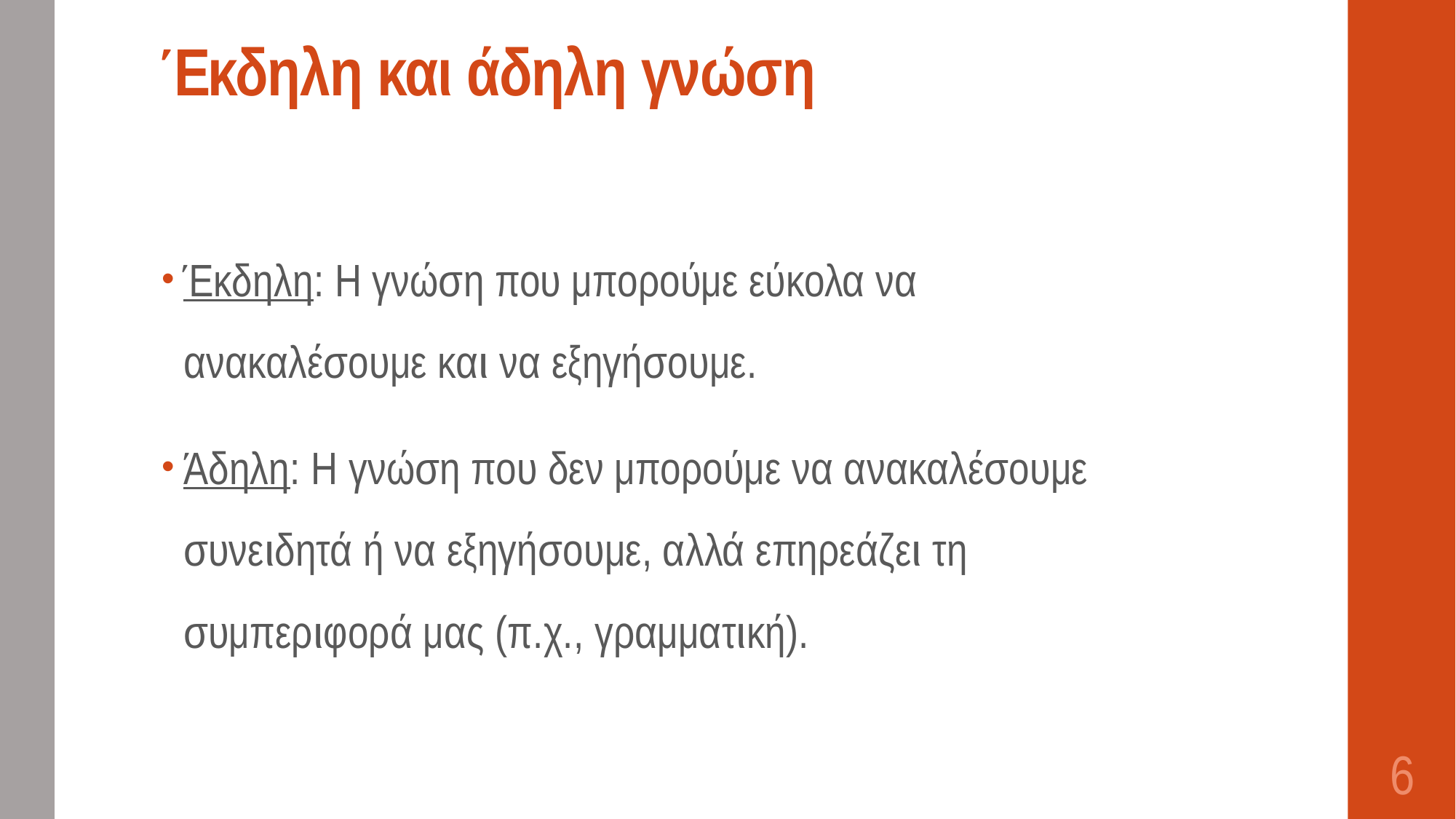

# Έκδηλη και άδηλη γνώση
Έκδηλη: Η γνώση που μπορούμε εύκολα να ανακαλέσουμε και να εξηγήσουμε.
Άδηλη: Η γνώση που δεν μπορούμε να ανακαλέσουμε συνειδητά ή να εξηγήσουμε, αλλά επηρεάζει τη συμπεριφορά μας (π.χ., γραμματική).
6